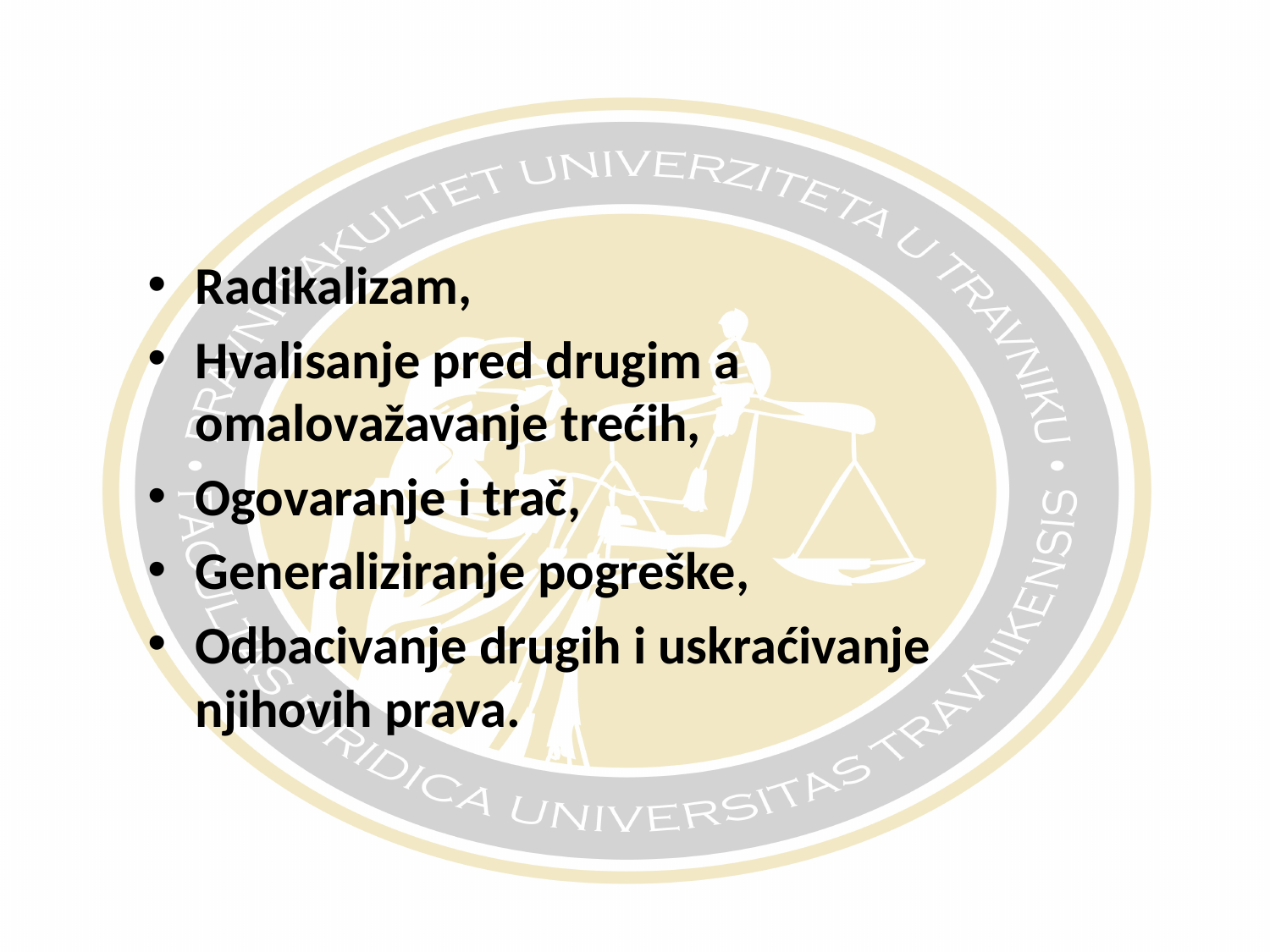

#
Radikalizam,
Hvalisanje pred drugim a omalovažavanje trećih,
Ogovaranje i trač,
Generaliziranje pogreške,
Odbacivanje drugih i uskraćivanje njihovih prava.